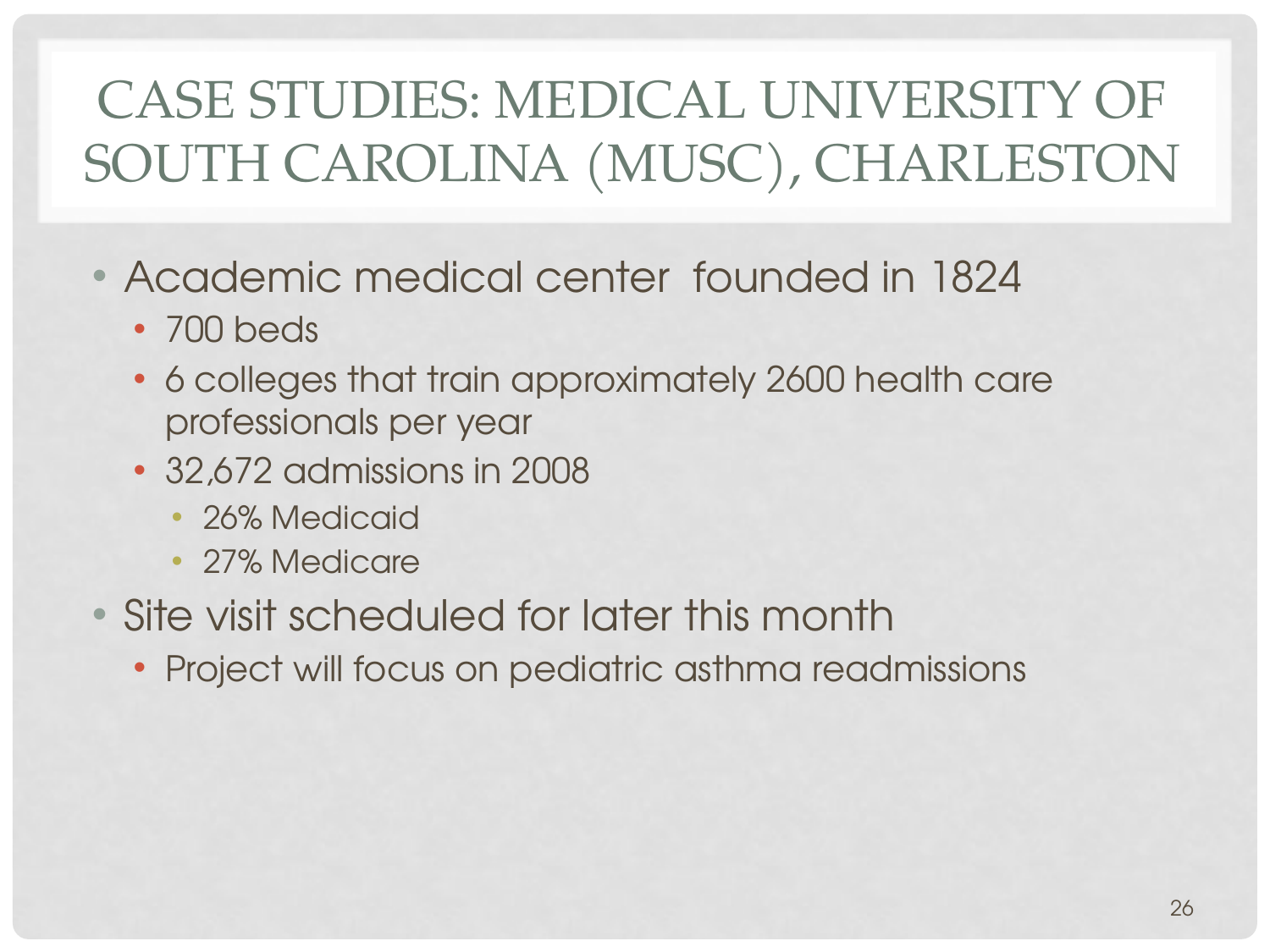

# Case studies: Medical University of South Carolina (MUSC), Charleston
Academic medical center  founded in 1824
700 beds
6 colleges that train approximately 2600 health care professionals per year
32,672 admissions in 2008
26% Medicaid
27% Medicare
Site visit scheduled for later this month
Project will focus on pediatric asthma readmissions
26